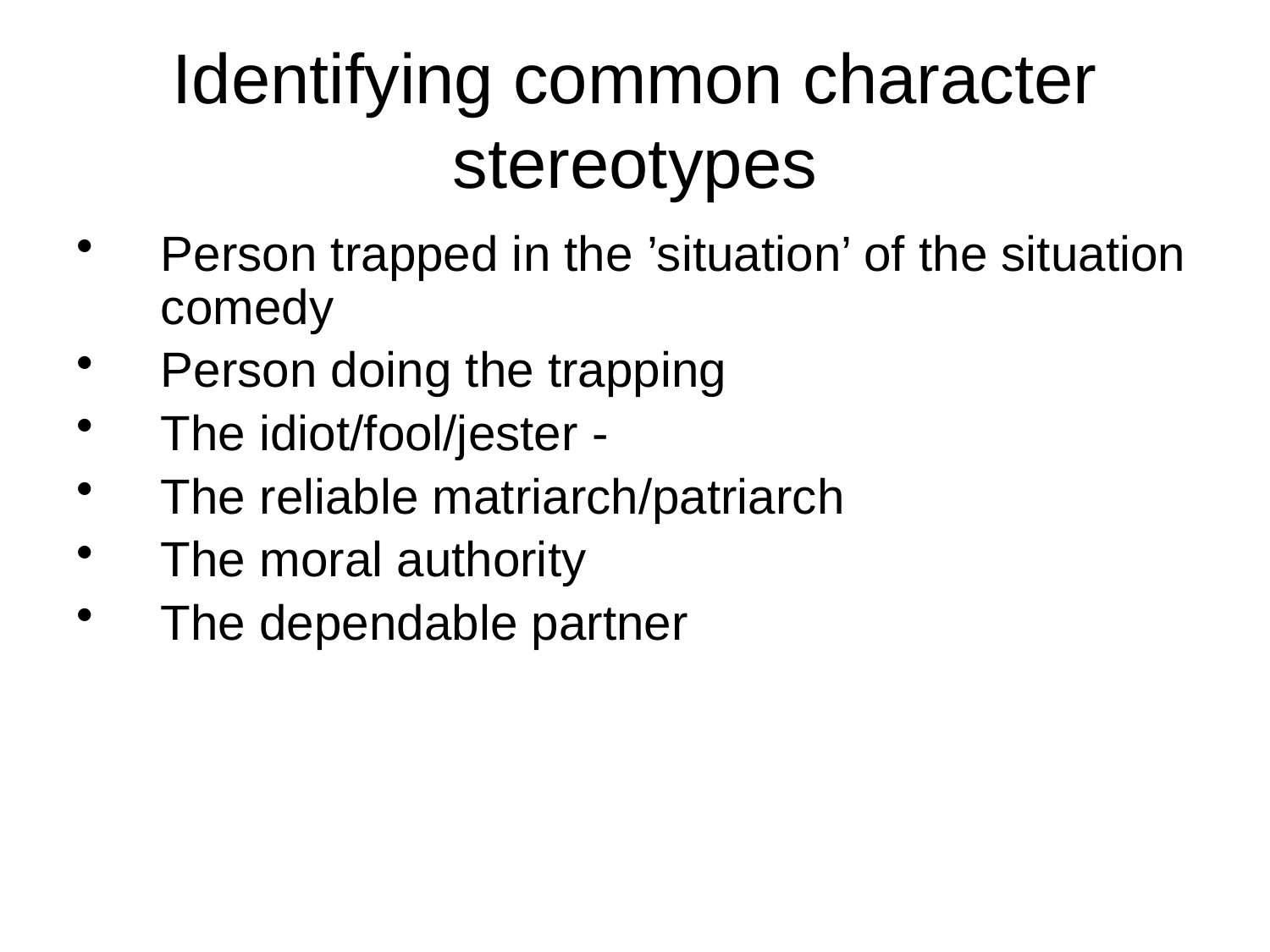

# Identifying common character stereotypes
Person trapped in the ’situation’ of the situation comedy
Person doing the trapping
The idiot/fool/jester -
The reliable matriarch/patriarch
The moral authority
The dependable partner